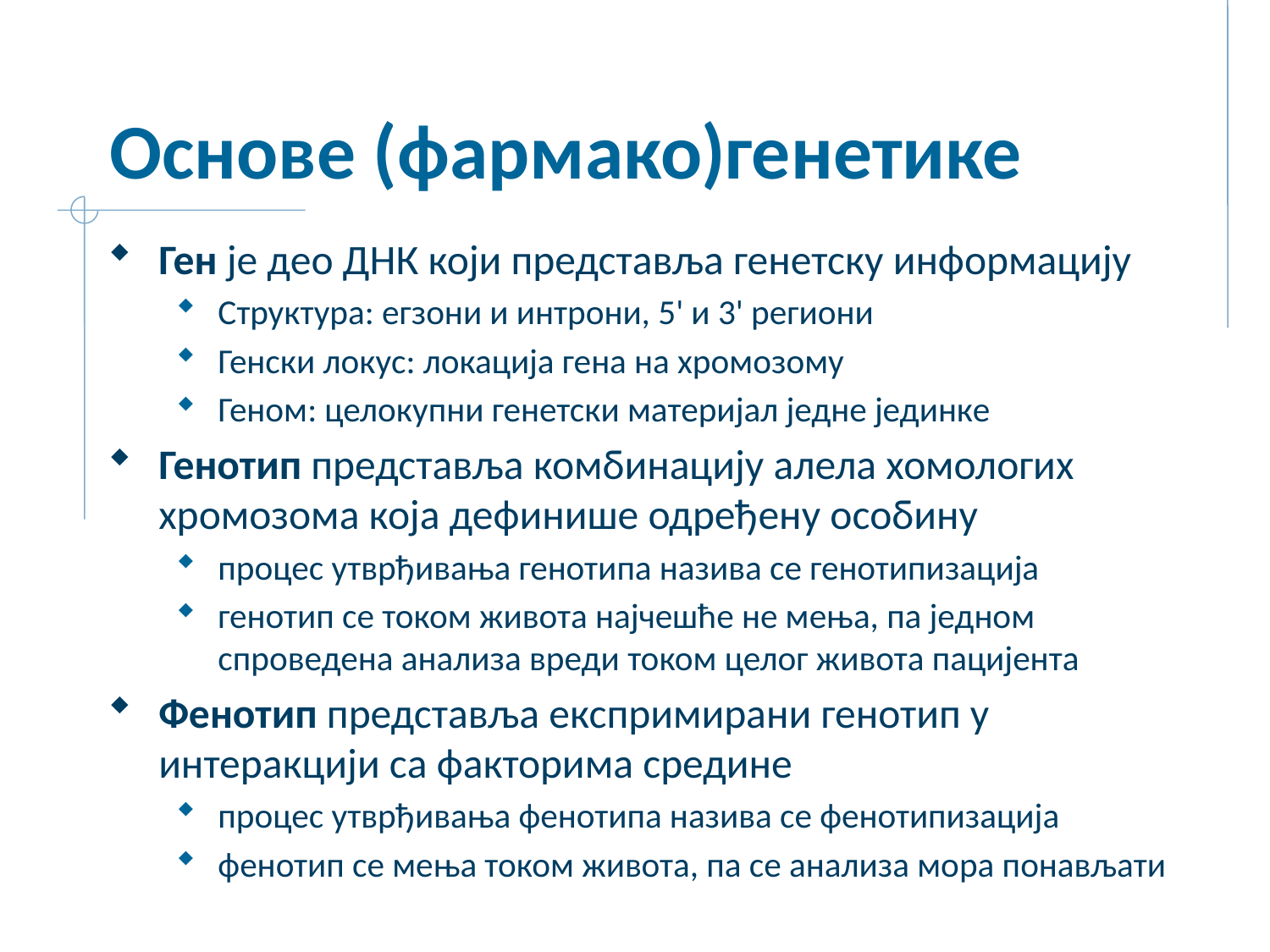

# Основе (фармако)генетике
Ген је део ДНК који представља генетску информацију
Структура: егзони и интрони, 5' и 3' региони
Генски локус: локација гена на хромозому
Геном: целокупни генетски материјал једне јединке
Генотип представља комбинацију алела хомологих хромозома која дефинише одређену особину
процес утврђивања генотипа назива се генотипизација
генотип се током живота најчешће не мења, па једном спроведена анализа вреди током целог живота пацијента
Фенотип представља експримирани генотип у интеракцији са факторима средине
процес утврђивања фенотипа назива се фенотипизација
фенотип се мења током живота, па се анализа мора понављати